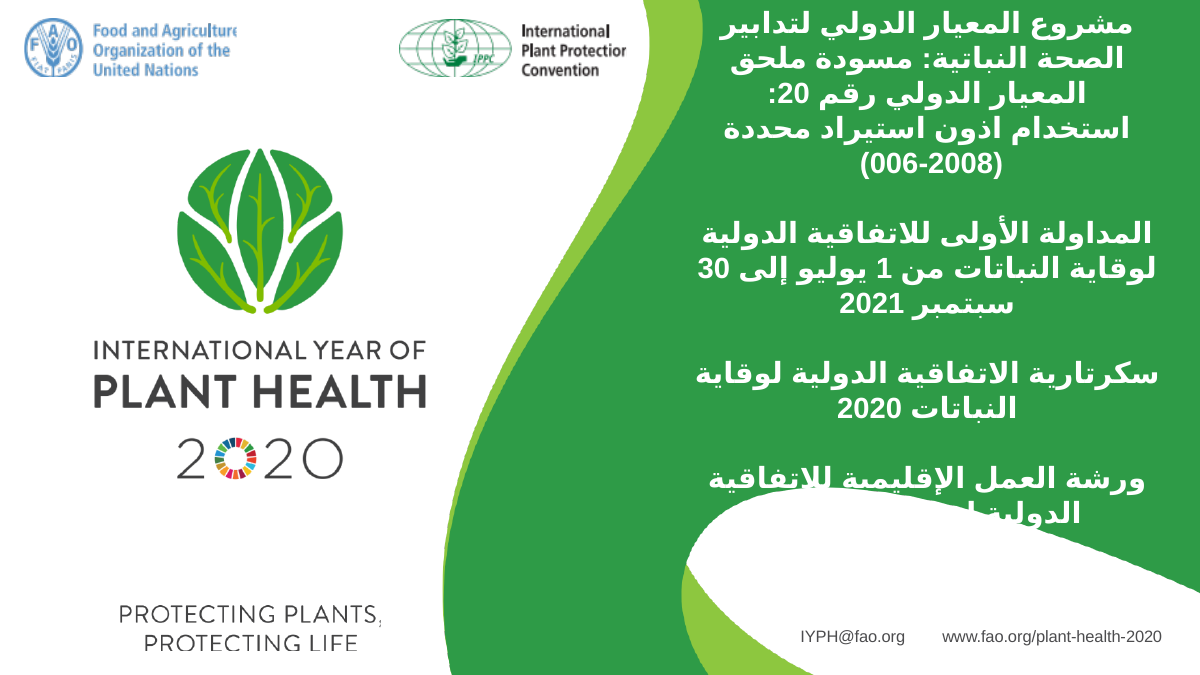

# مشروع المعيار الدولي لتدابير الصحة النباتية: مسودة ملحق المعيار الدولي رقم 20: استخدام اذون استيراد محددة (2008-006) المداولة الأولى للاتفاقية الدولية لوقاية النباتات من 1 يوليو إلى 30 سبتمبر 2021 سكرتارية الاتفاقية الدولية لوقاية النباتات 2020 ورشة العمل الإقليمية للاتفاقية الدولية لوقاية النباتات